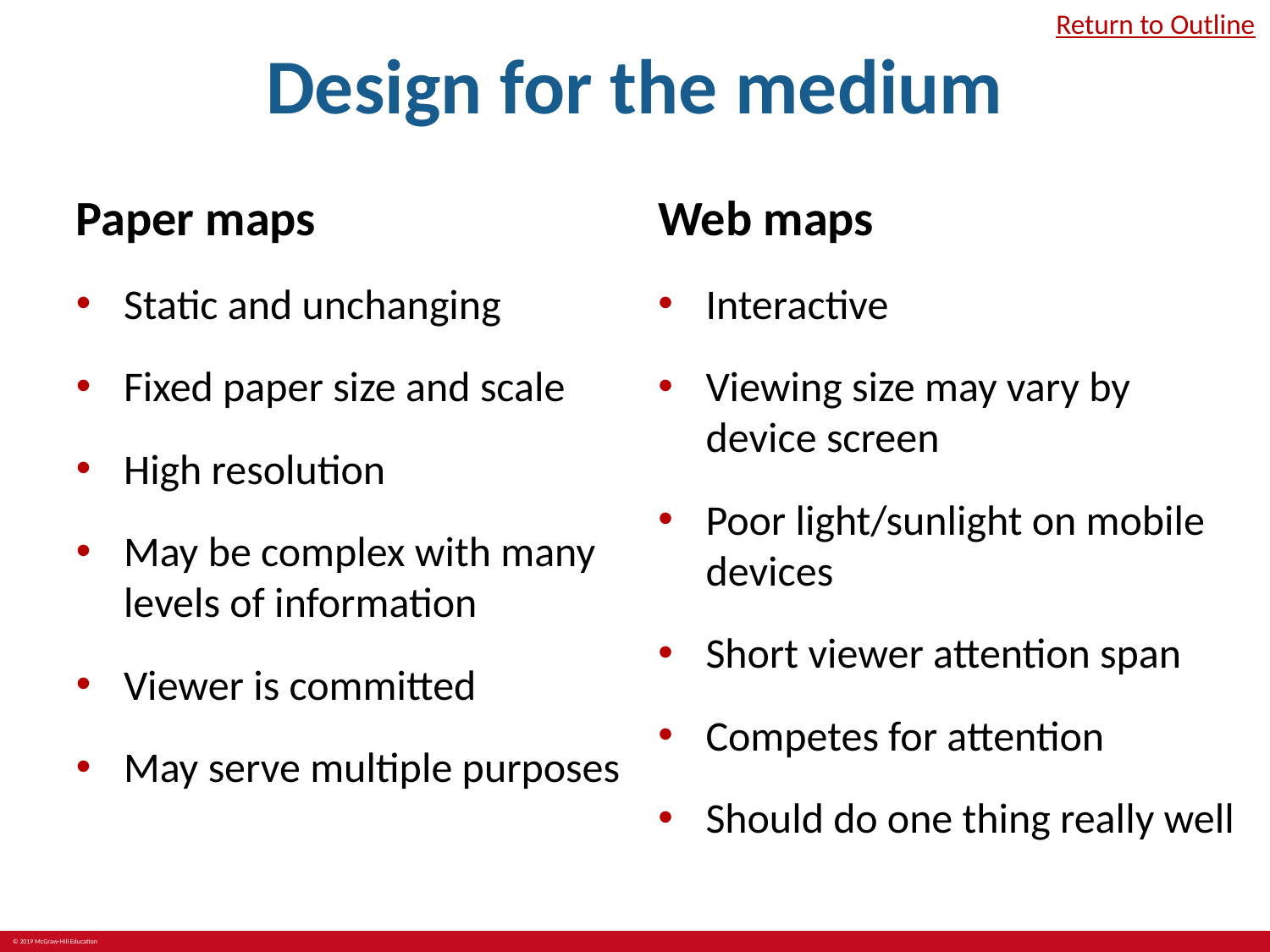

# Design for the medium
Return to Outline
Paper maps
Static and unchanging
Fixed paper size and scale
High resolution
May be complex with many levels of information
Viewer is committed
May serve multiple purposes
Web maps
Interactive
Viewing size may vary by device screen
Poor light/sunlight on mobile devices
Short viewer attention span
Competes for attention
Should do one thing really well